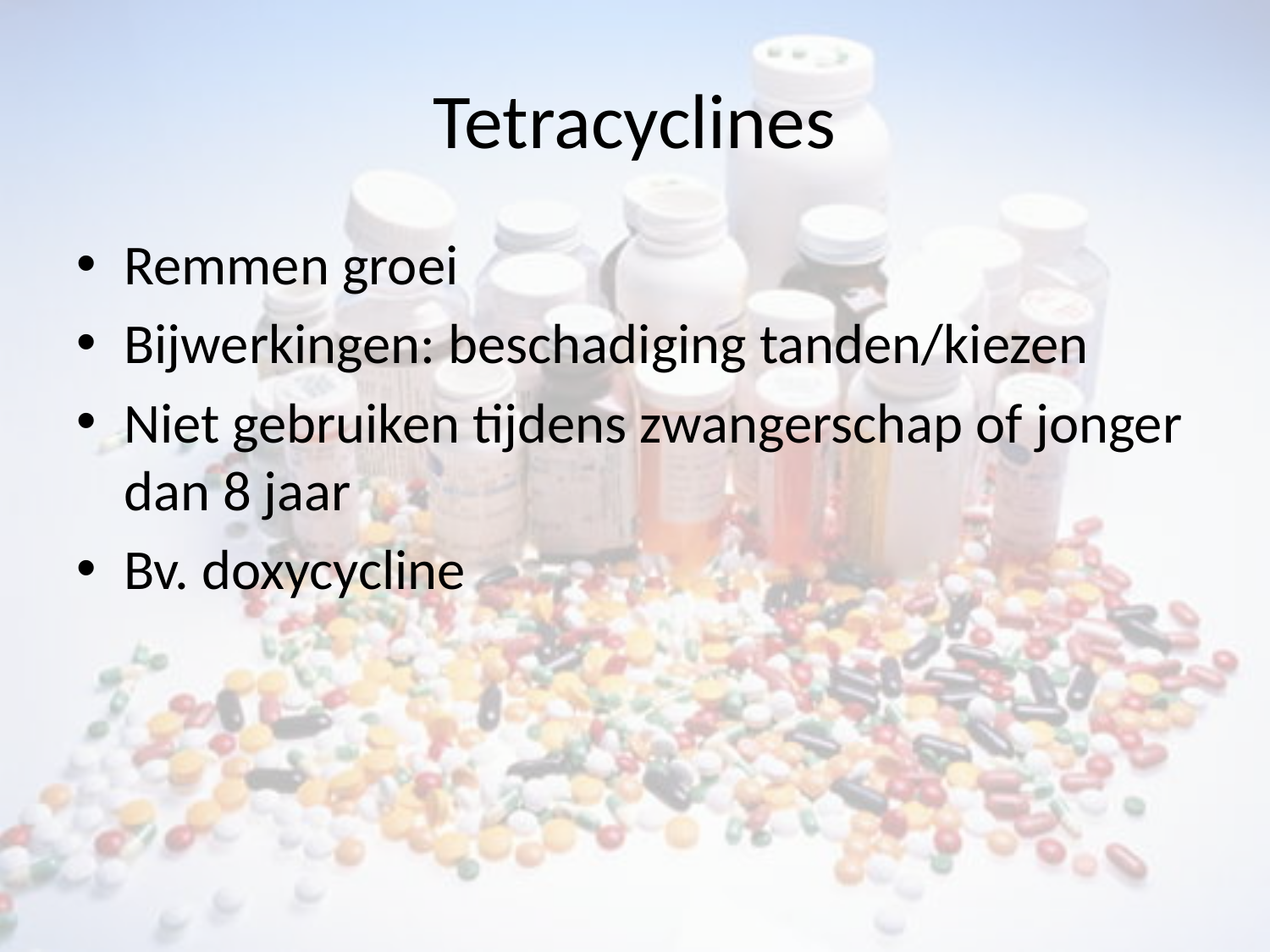

# Tetracyclines
Remmen groei
Bijwerkingen: beschadiging tanden/kiezen
Niet gebruiken tijdens zwangerschap of jonger dan 8 jaar
Bv. doxycycline